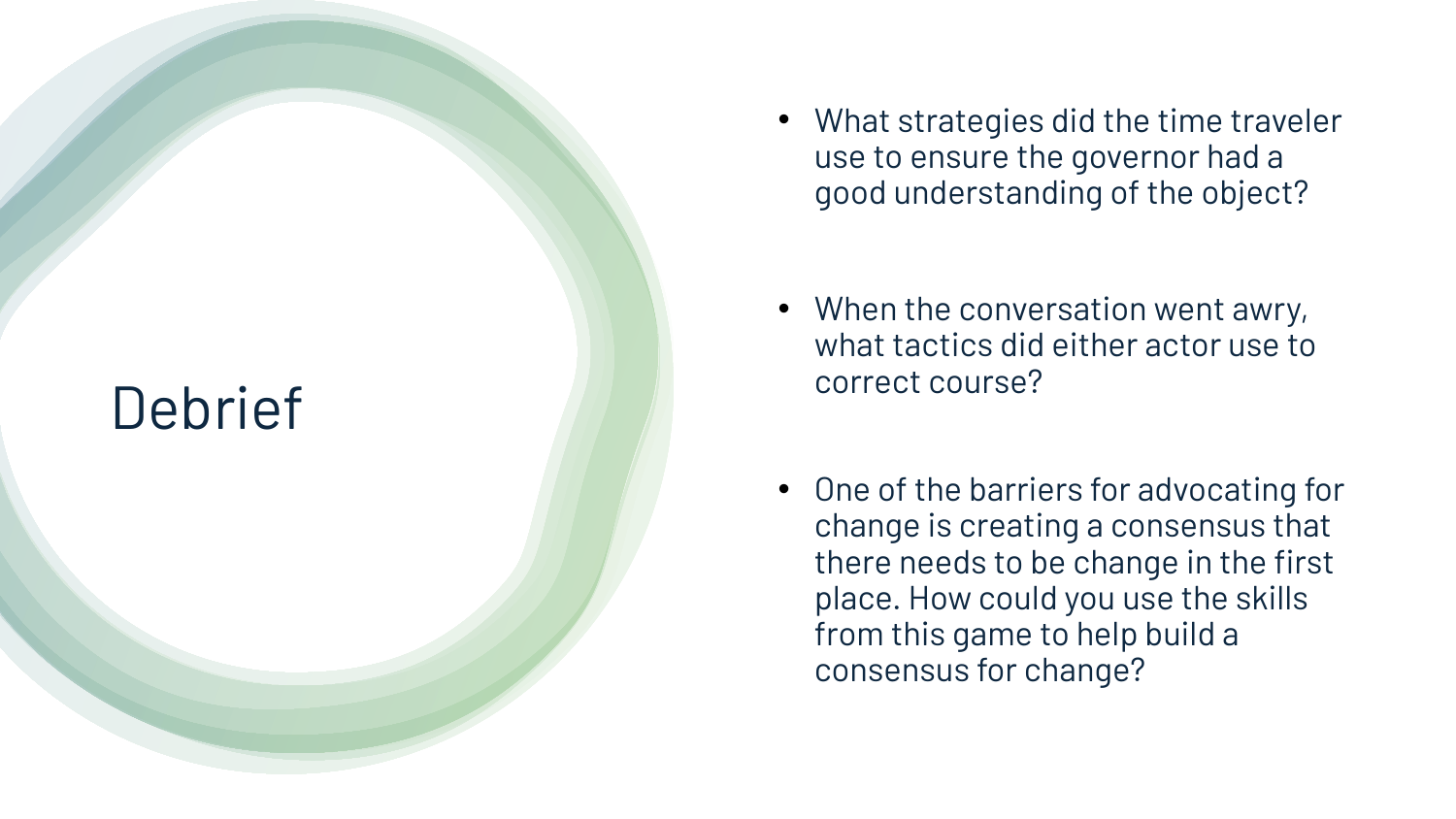

What strategies did the time traveler use to ensure the governor had a good understanding of the object?

When the conversation went awry, what tactics did either actor use to correct course?

One of the barriers for advocating for change is creating a consensus that there needs to be change in the first place. How could you use the skills from this game to help build a consensus for change?

# Debrief